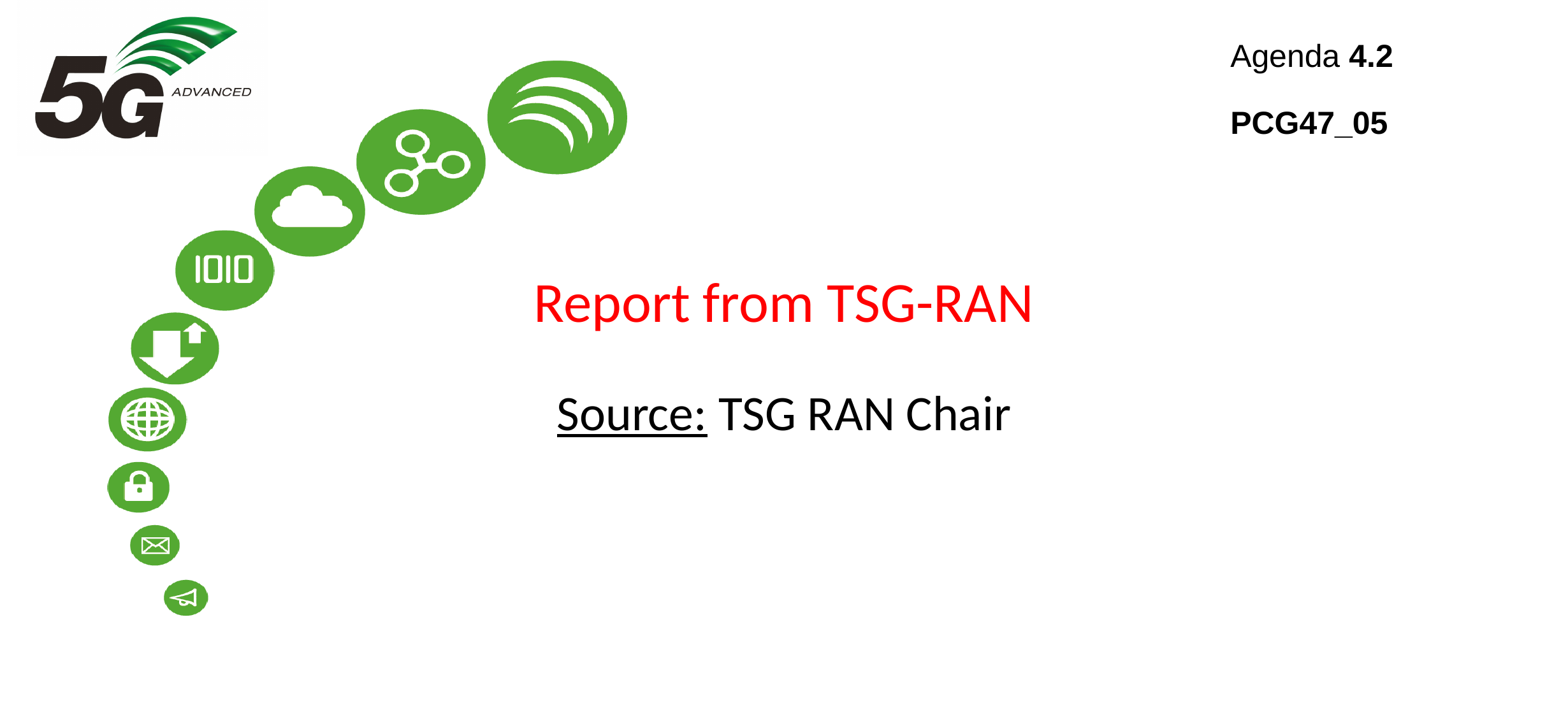

Agenda 4.2
PCG47_05
# Report from TSG-RAN
Source: TSG RAN Chair